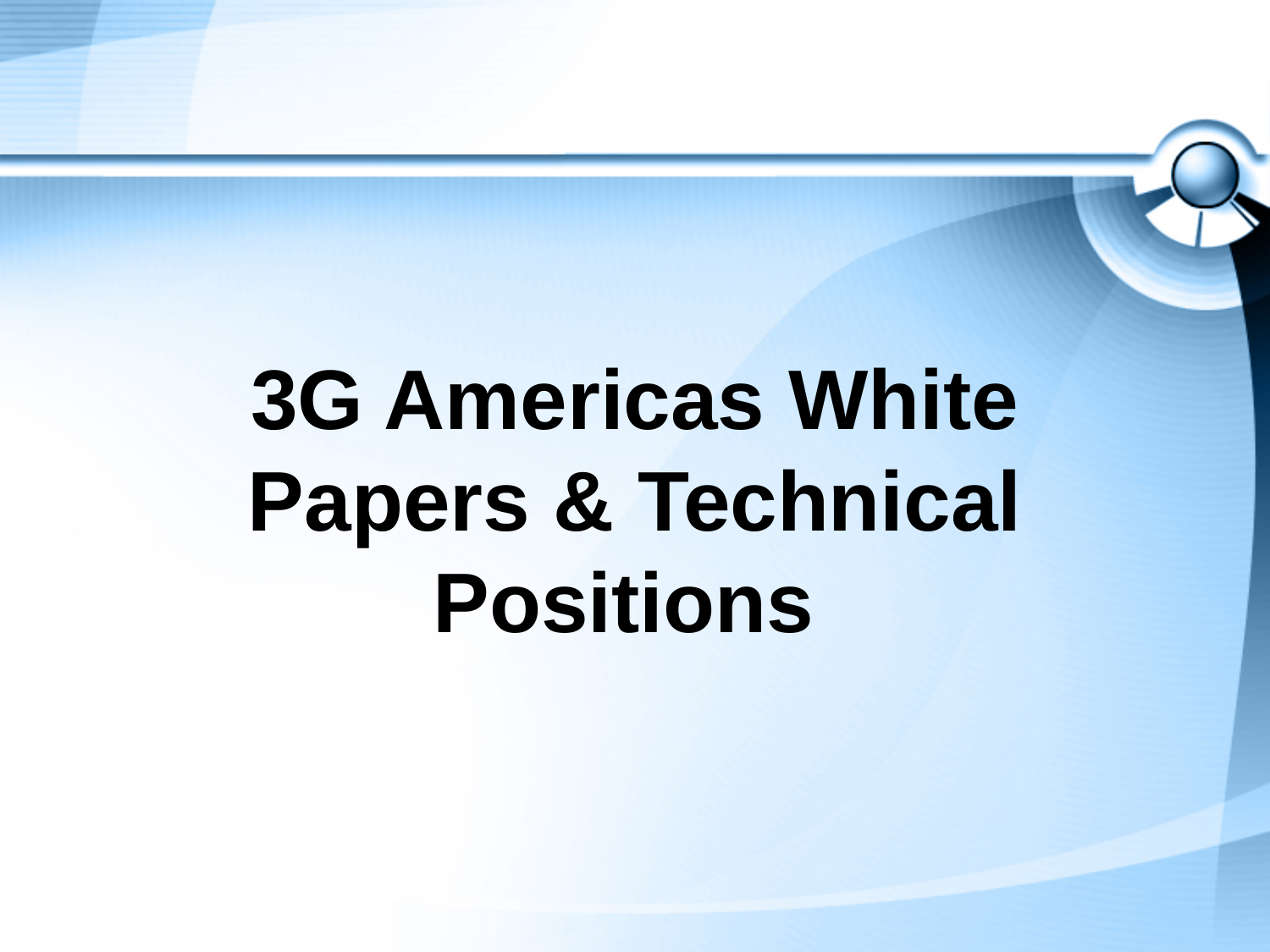

3G Americas White Papers & Technical Positions